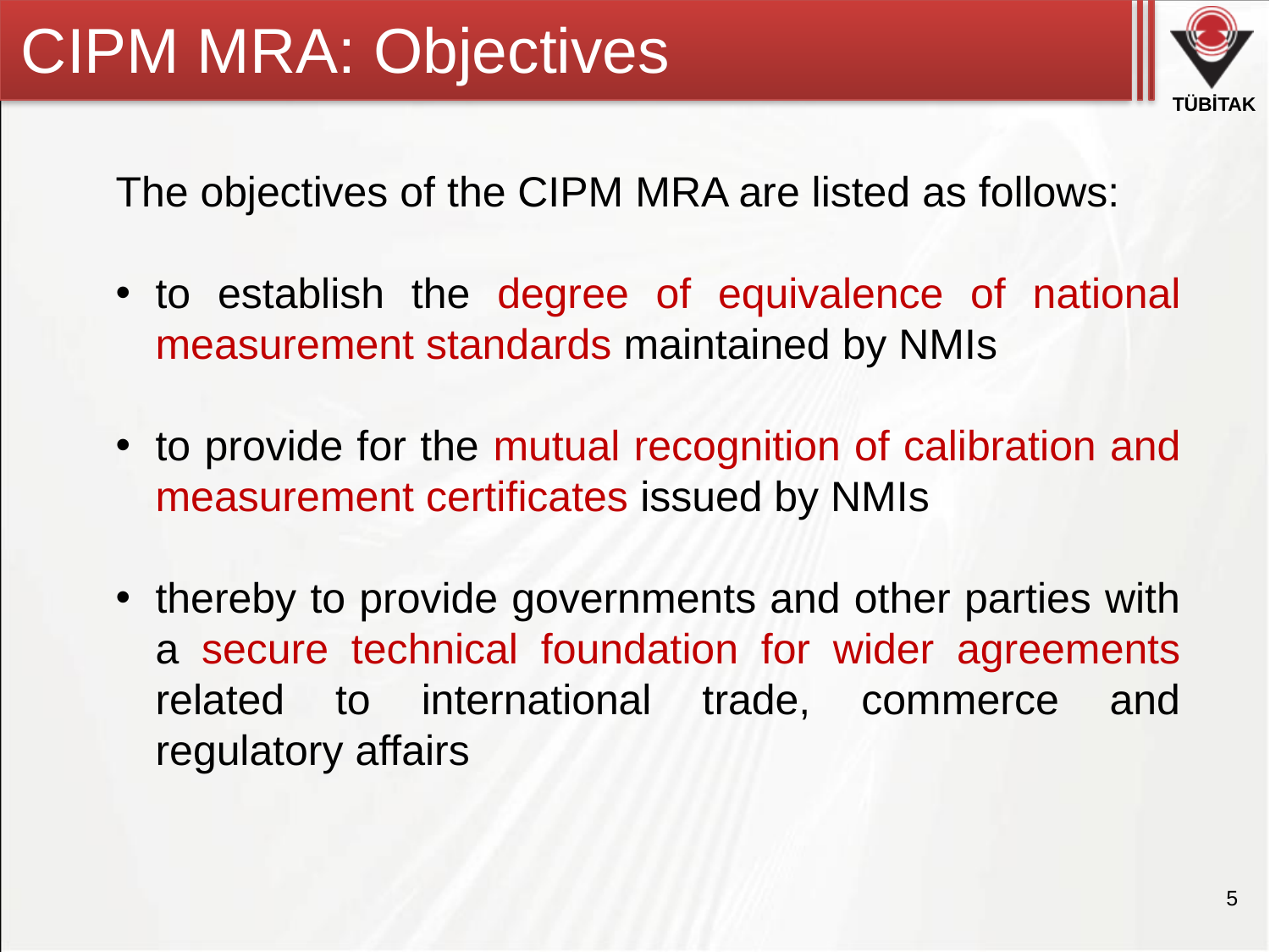

CIPM MRA: Objectives
The objectives of the CIPM MRA are listed as follows:

to establish the degree of equivalence of national measurement standards maintained by NMIs

to provide for the mutual recognition of calibration and measurement certificates issued by NMIs

thereby to provide governments and other parties with a secure technical foundation for wider agreements related to international trade, commerce and regulatory affairs

5